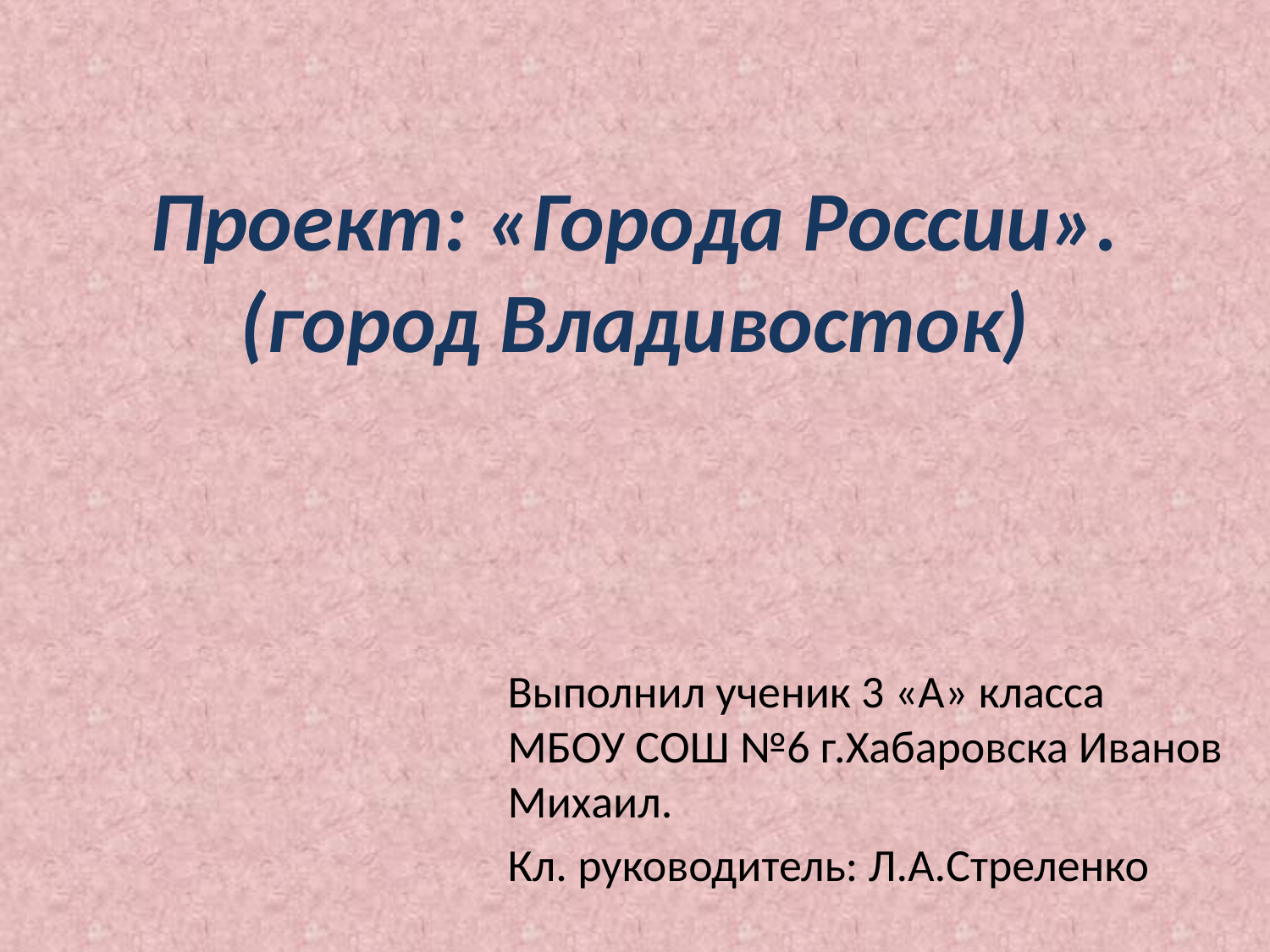

# Проект: «Города России». (город Владивосток)
Выполнил ученик 3 «А» класса  МБОУ СОШ №6 г.Хабаровска Иванов Михаил.
Кл. руководитель: Л.А.Стреленко